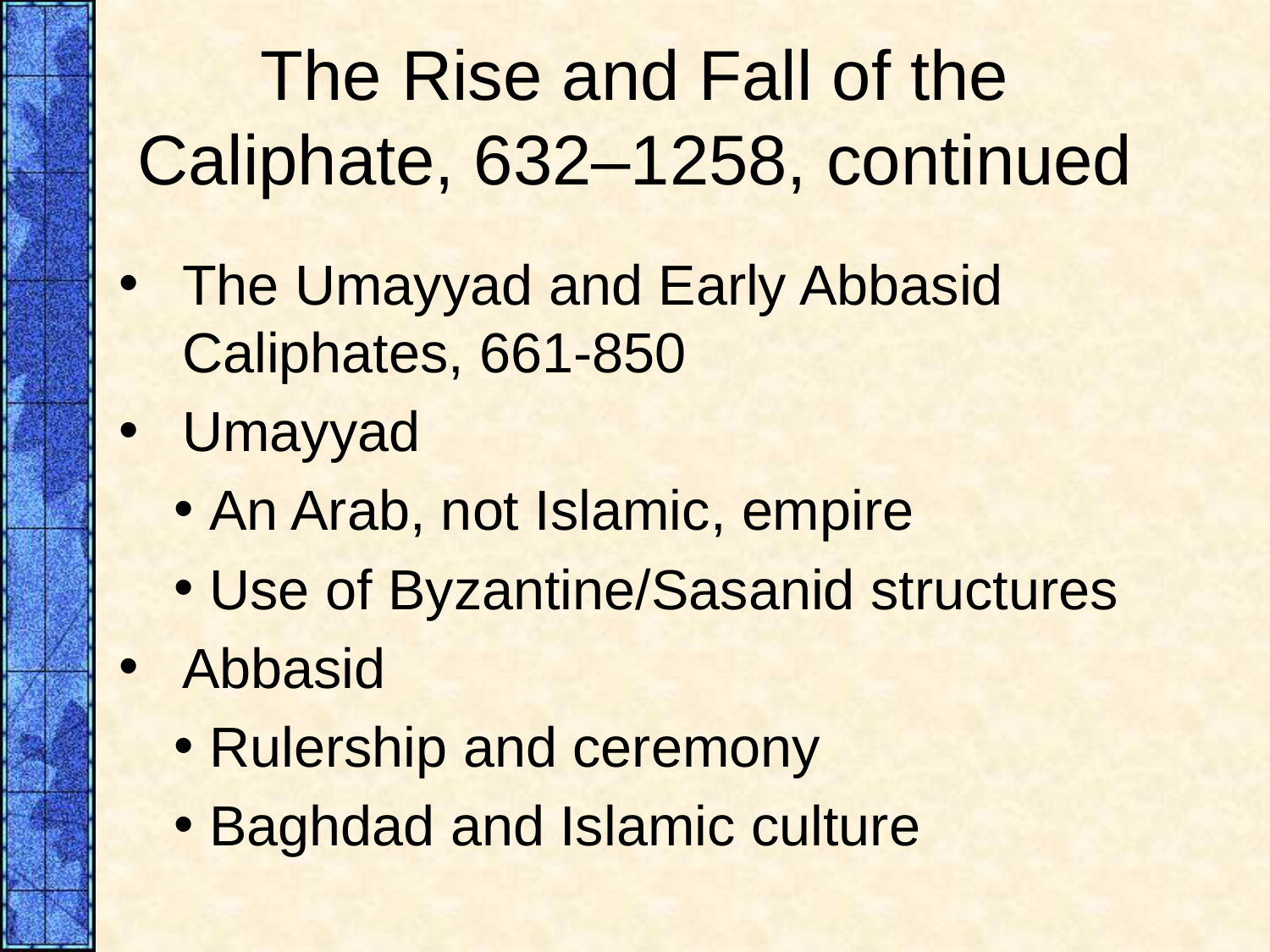

# The Rise and Fall of the Caliphate, 632–1258, continued
The Umayyad and Early Abbasid Caliphates, 661-850
Umayyad
 An Arab, not Islamic, empire
 Use of Byzantine/Sasanid structures
Abbasid
 Rulership and ceremony
 Baghdad and Islamic culture